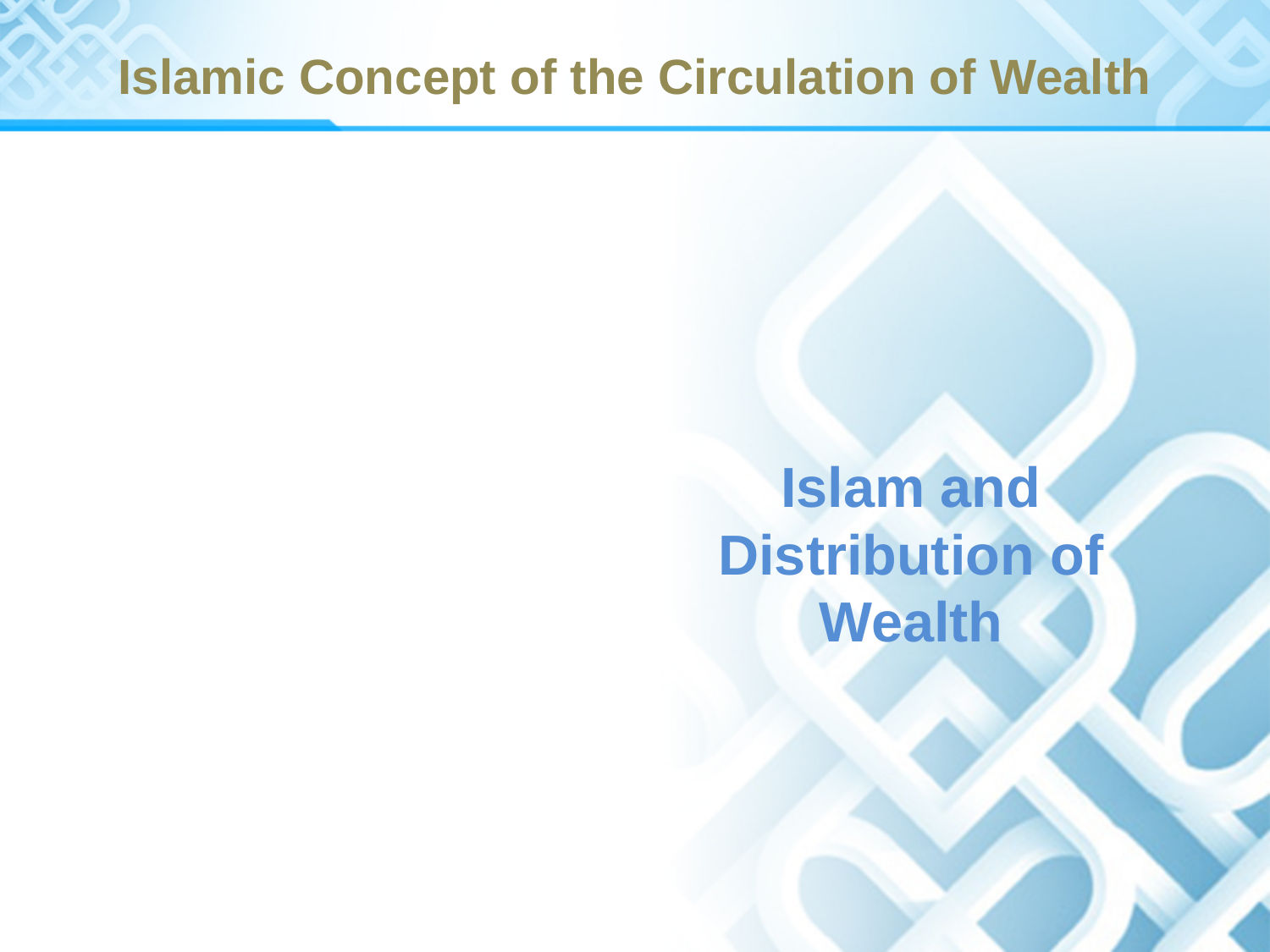

# Islamic Concept of the Circulation of Wealth
Islam and Distribution of Wealth